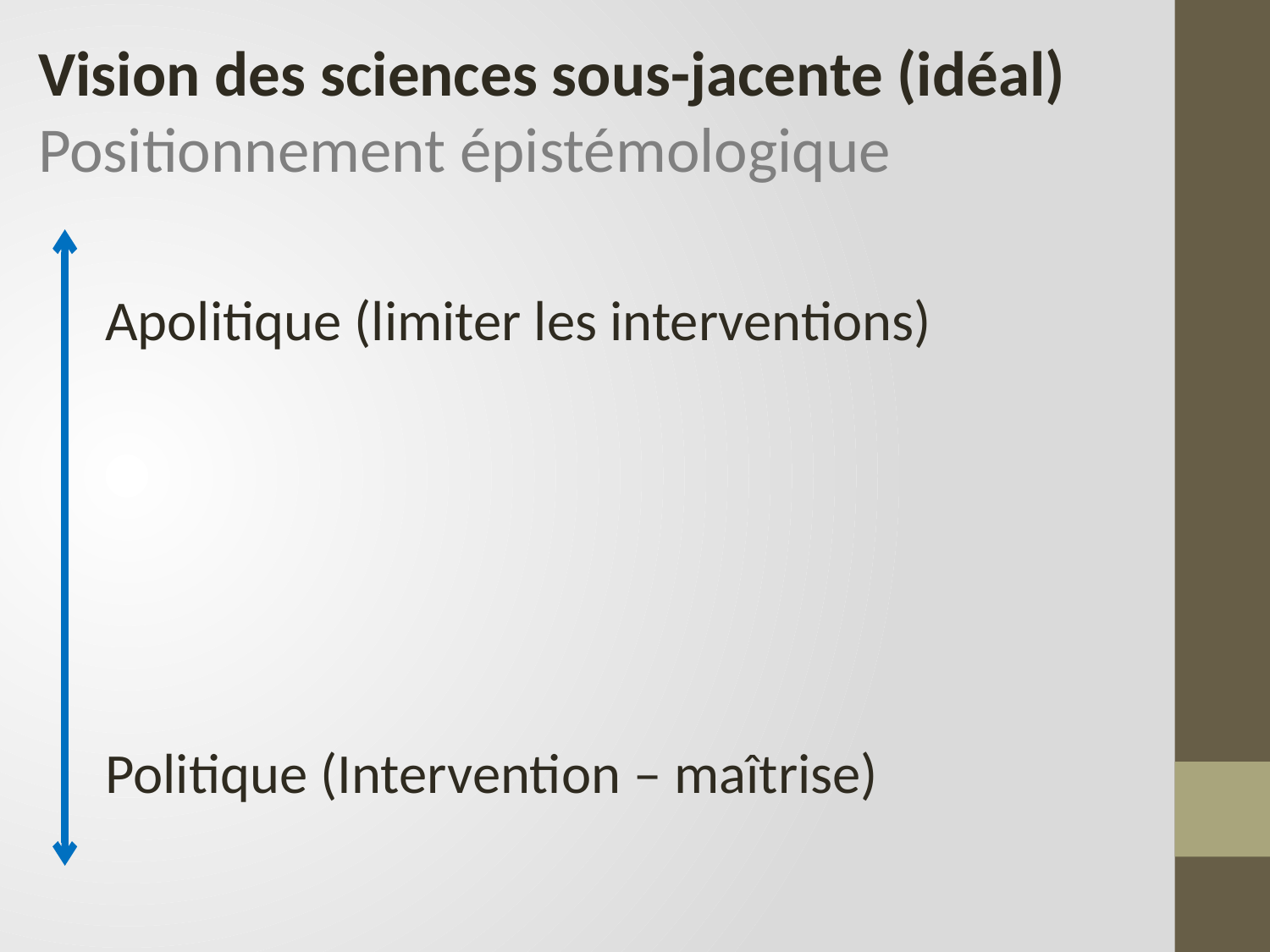

Vision des sciences sous-jacente (idéal)
Positionnement épistémologique
Apolitique (limiter les interventions)

Politique (Intervention – maîtrise)